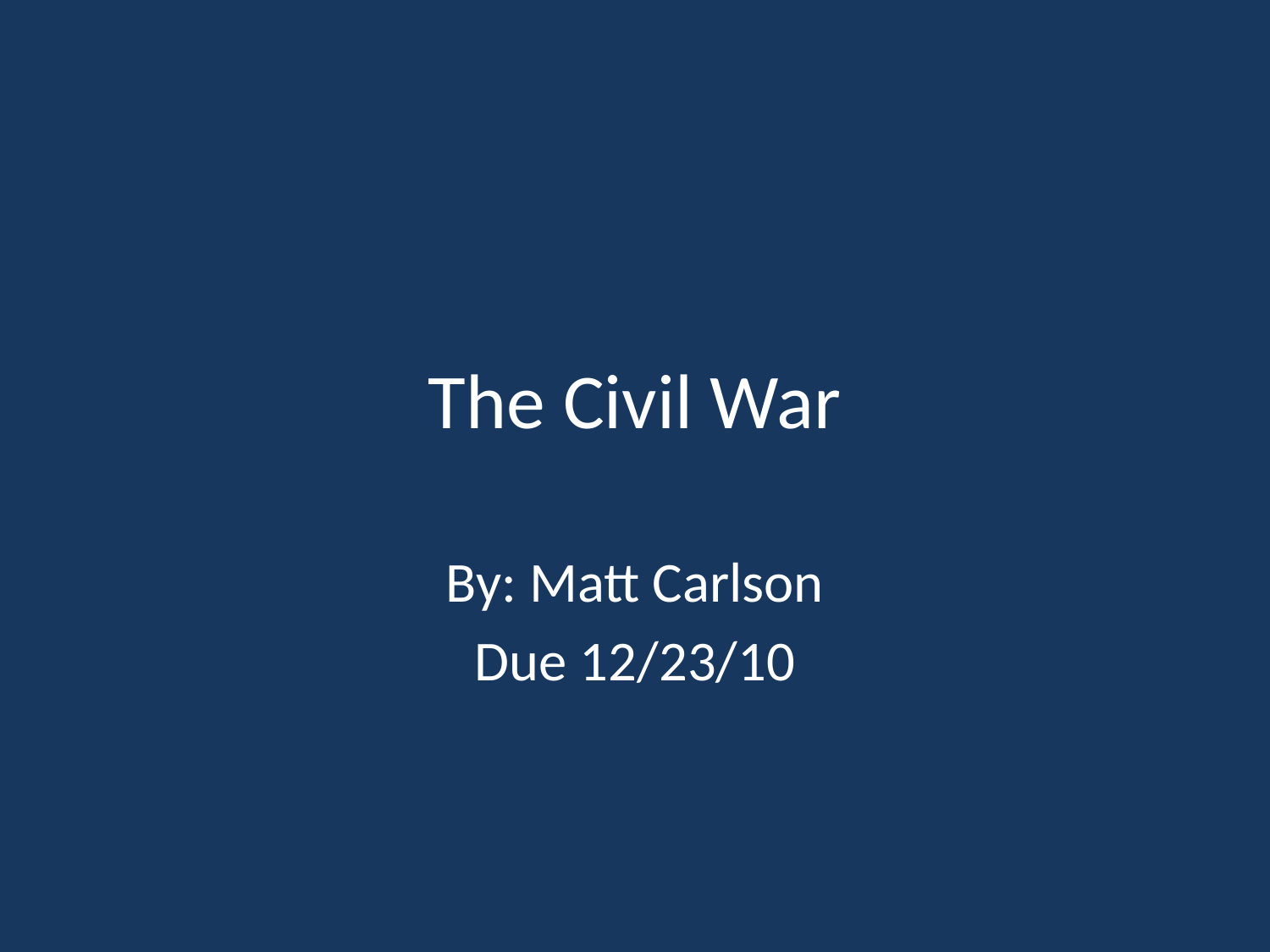

# The Civil War
By: Matt Carlson
Due 12/23/10